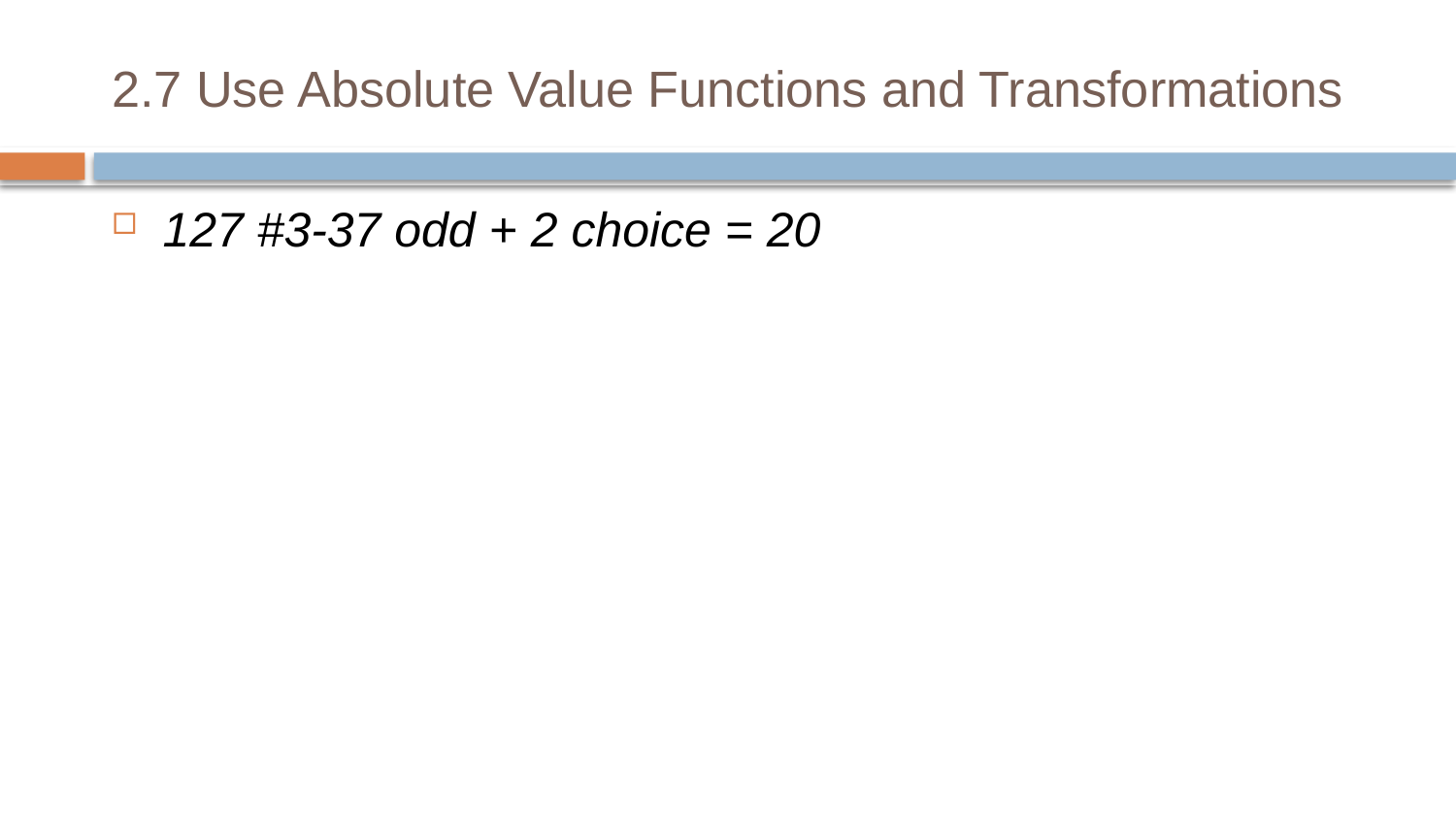

# 2.7 Use Absolute Value Functions and Transformations
127 #3-37 odd + 2 choice = 20